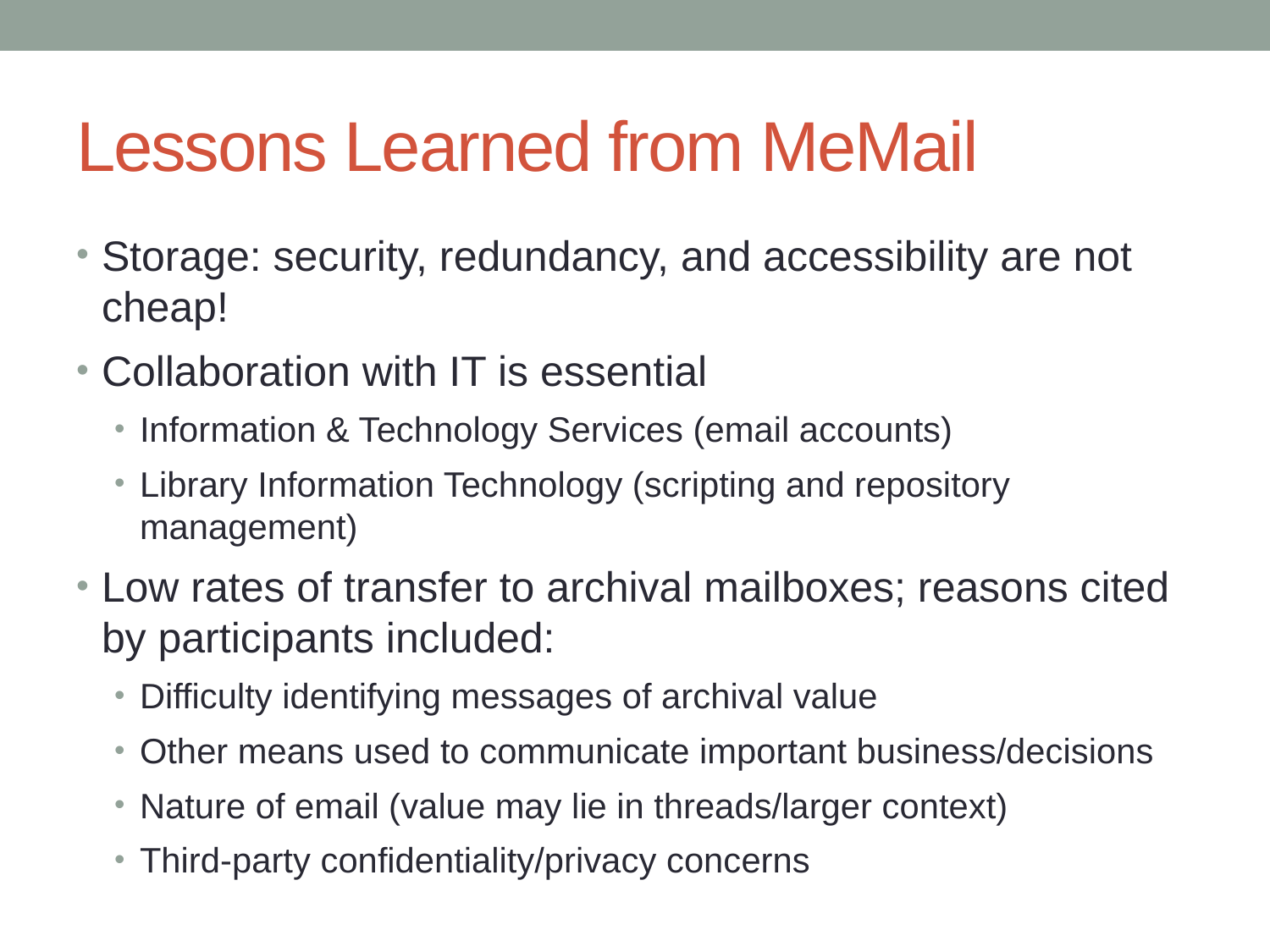

# Lessons Learned from MeMail
Storage: security, redundancy, and accessibility are not cheap!
Collaboration with IT is essential
Information & Technology Services (email accounts)
Library Information Technology (scripting and repository management)
Low rates of transfer to archival mailboxes; reasons cited by participants included:
Difficulty identifying messages of archival value
Other means used to communicate important business/decisions
Nature of email (value may lie in threads/larger context)
Third-party confidentiality/privacy concerns